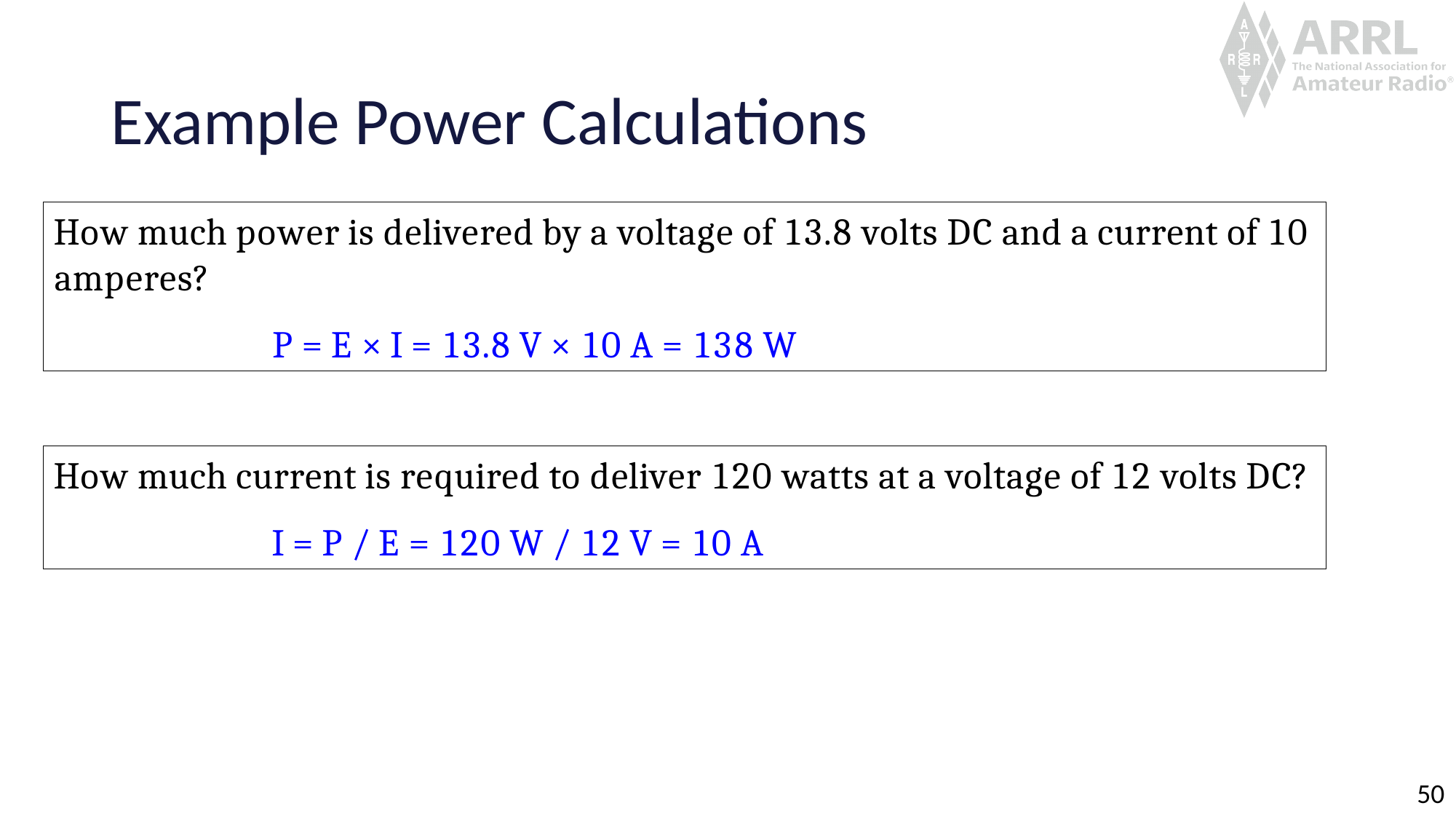

# Example Power Calculations
How much power is delivered by a voltage of 13.8 volts DC and a current of 10 amperes?

		P = E × I = 13.8 V × 10 A = 138 W
How much current is required to deliver 120 watts at a voltage of 12 volts DC?

		I = P / E = 120 W / 12 V = 10 A